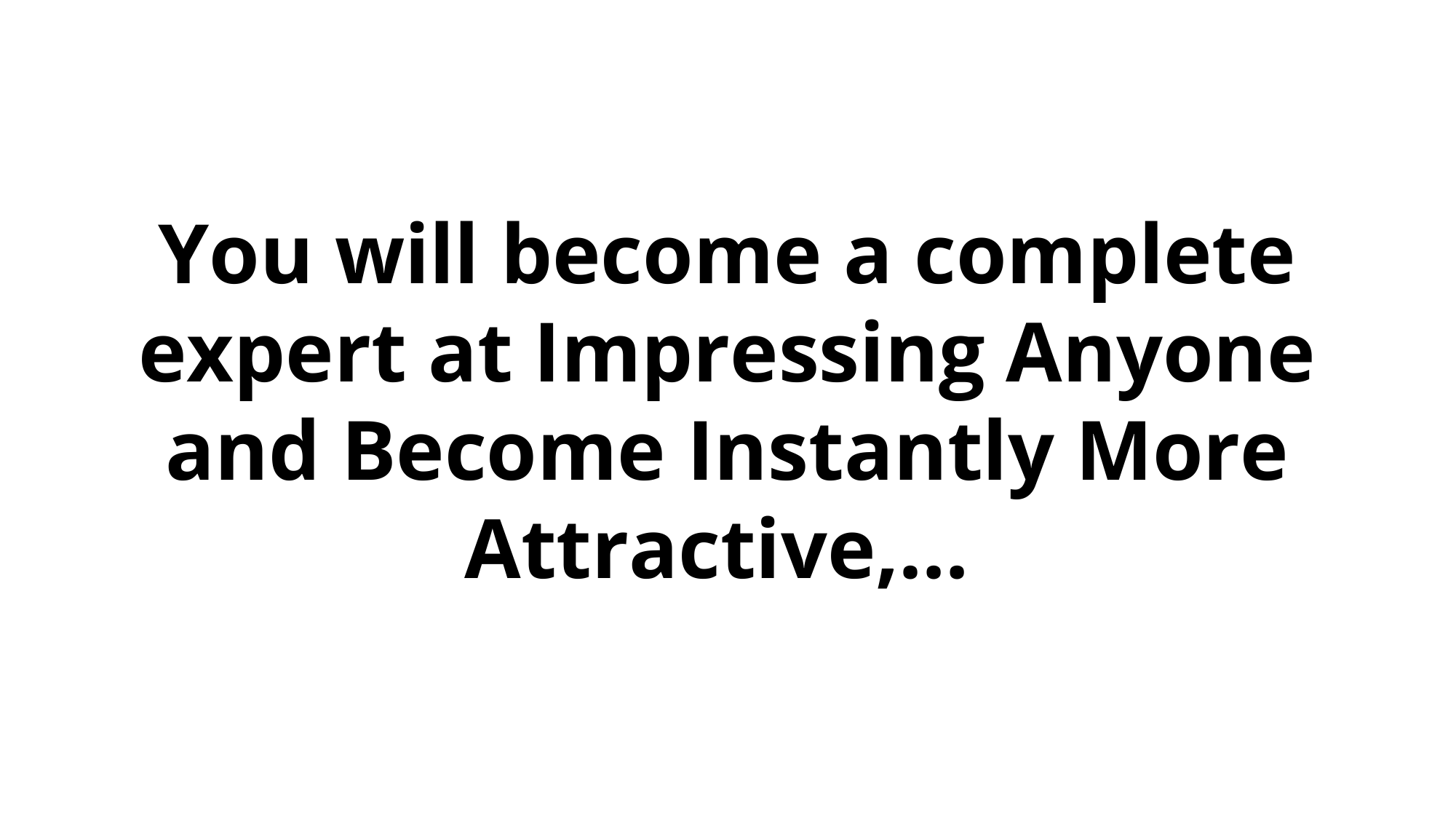

You will become a complete expert at Impressing Anyone and Become Instantly More Attractive,…